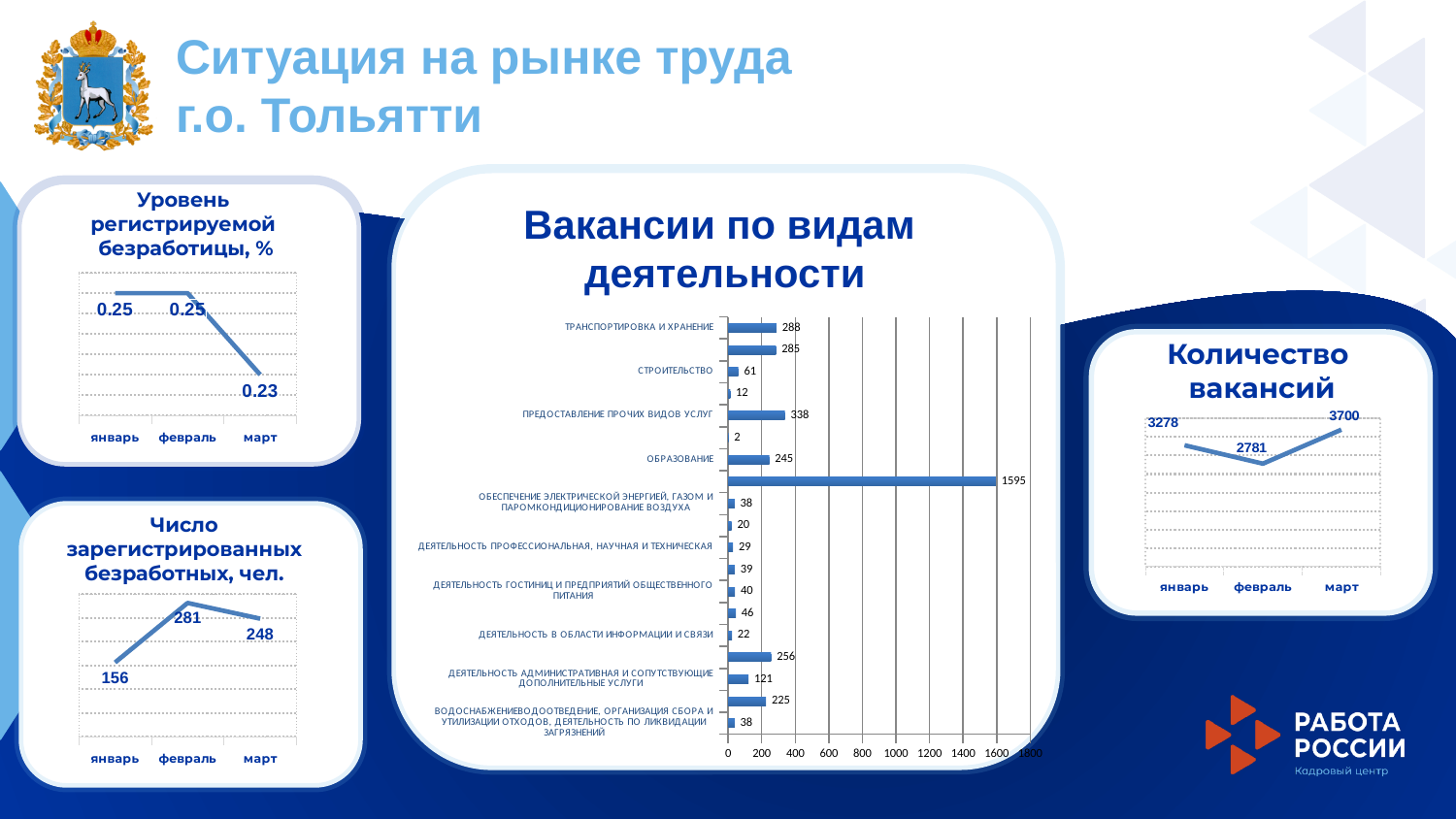

Ситуация на рынке труда
г.о. Тольятти

Уровень
регистрируемой
безработицы, %
Вакансии по видам
деятельности

### Chart

| Category | Уровень |
|---|---|
| январь | 0.25 |
| февраль | 0.25 |
| март | 0.23 |

### Chart

| Category | Вакансии |
|---|---|
| ВОДОСНАБЖЕНИЕВОДООТВЕДЕНИЕ, ОРГАНИЗАЦИЯ СБОРА И УТИЛИЗАЦИИ ОТХОДОВ, ДЕЯТЕЛЬНОСТЬ ПО ЛИКВИДАЦИИ ЗАГРЯЗНЕНИЙ | 38.0 |
| ГОСУДАРСТВЕННОЕ УПРАВЛЕНИЕ И ОБЕСПЕЧЕНИЕ ВОЕННОЙ БЕЗОПАСНОСТИСОЦИАЛЬНОЕ ОБЕСПЕЧЕНИЕ | 225.0 |
| ДЕЯТЕЛЬНОСТЬ АДМИНИСТРАТИВНАЯ И СОПУТСТВУЮЩИЕ ДОПОЛНИТЕЛЬНЫЕ УСЛУГИ | 121.0 |
| ДЕЯТЕЛЬНОСТЬ В ОБЛАСТИ ЗДРАВООХРАНЕНИЯ И СОЦИАЛЬНЫХ УСЛУГ | 256.0 |
| ДЕЯТЕЛЬНОСТЬ В ОБЛАСТИ ИНФОРМАЦИИ И СВЯЗИ | 22.0 |
| ДЕЯТЕЛЬНОСТЬ В ОБЛАСТИ КУЛЬТУРЫ, СПОРТА, ОРГАНИЗАЦИИ ДОСУГА И РАЗВЛЕЧЕНИЙ | 46.0 |
| ДЕЯТЕЛЬНОСТЬ ГОСТИНИЦ И ПРЕДПРИЯТИЙ ОБЩЕСТВЕННОГО ПИТАНИЯ | 40.0 |
| ДЕЯТЕЛЬНОСТЬ ПО ОПЕРАЦИЯМ С НЕДВИЖИМЫМ ИМУЩЕСТВОМ | 39.0 |
| ДЕЯТЕЛЬНОСТЬ ПРОФЕССИОНАЛЬНАЯ, НАУЧНАЯ И ТЕХНИЧЕСКАЯ | 29.0 |
| ДЕЯТЕЛЬНОСТЬ ФИНАНСОВАЯ И СТРАХОВАЯ | 20.0 |
| ОБЕСПЕЧЕНИЕ ЭЛЕКТРИЧЕСКОЙ ЭНЕРГИЕЙ, ГАЗОМ И ПАРОМКОНДИЦИОНИРОВАНИЕ ВОЗДУХА | 38.0 |
| ОБРАБАТЫВАЮЩИЕ ПРОИЗВОДСТВА | 1595.0 |
| ОБРАЗОВАНИЕ | 245.0 |
| ОПТОВАЯ И РОЗНИЧНАЯ ТОРГОВЛЯ; РЕМОНТ АВТОТРАНСПОРТНЫХ СРЕДСТВ, МОТОЦИКЛОВ, БЫТОВЫХ ИЗДЕЛИЙ И ПРЕДМЕТОВ ЛИЧНОГО ПОЛЬЗОВАНИЯ | 2.0 |
| ПРЕДОСТАВЛЕНИЕ ПРОЧИХ ВИДОВ УСЛУГ | 338.0 |
| СЕЛЬСКОЕ, ЛЕСНОЕ ХОЗЯЙСТВО, ОХОТА, РЫБОЛОВСТВО И РЫБОВОДСТВО | 12.0 |
| СТРОИТЕЛЬСТВО | 61.0 |
| ТОРГОВЛЯ ОПТОВАЯ И РОЗНИЧНАЯРЕМОНТ АВТОТРАНСПОРТНЫХ СРЕДСТВ И МОТОЦИКЛОВ | 285.0 |
| ТРАНСПОРТИРОВКА И ХРАНЕНИЕ | 288.0 |
Количество
вакансий

### Chart

| Category | Ряд 1 |
|---|---|
| январь | 3278.0 |
| февраль | 2781.0 |
| март | 3700.0 |
Число
зарегистрированных
безработных, чел.

### Chart

| Category | Ряд 1 |
|---|---|
| январь | 156.0 |
| февраль | 281.0 |
| март | 248.0 |